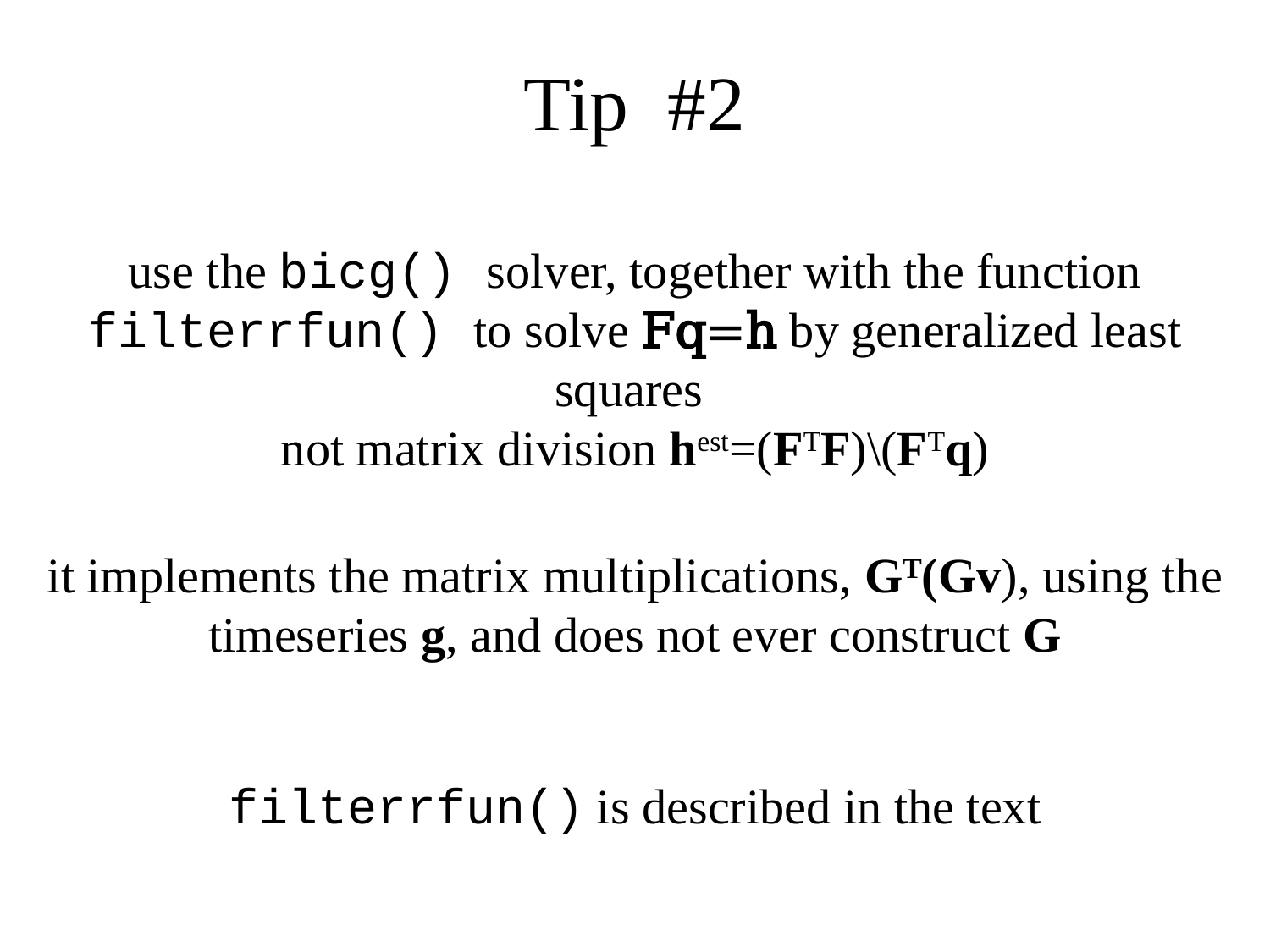

# Tip  #2 use the bicg() solver, together with the function filterrfun() to solve Fq=h by generalized least squares not matrix division hest=(FTF)\(FTq)
it implements the matrix multiplications, GT(Gv), using the timeseries g, and does not ever construct G

filterrfun() is described in the text